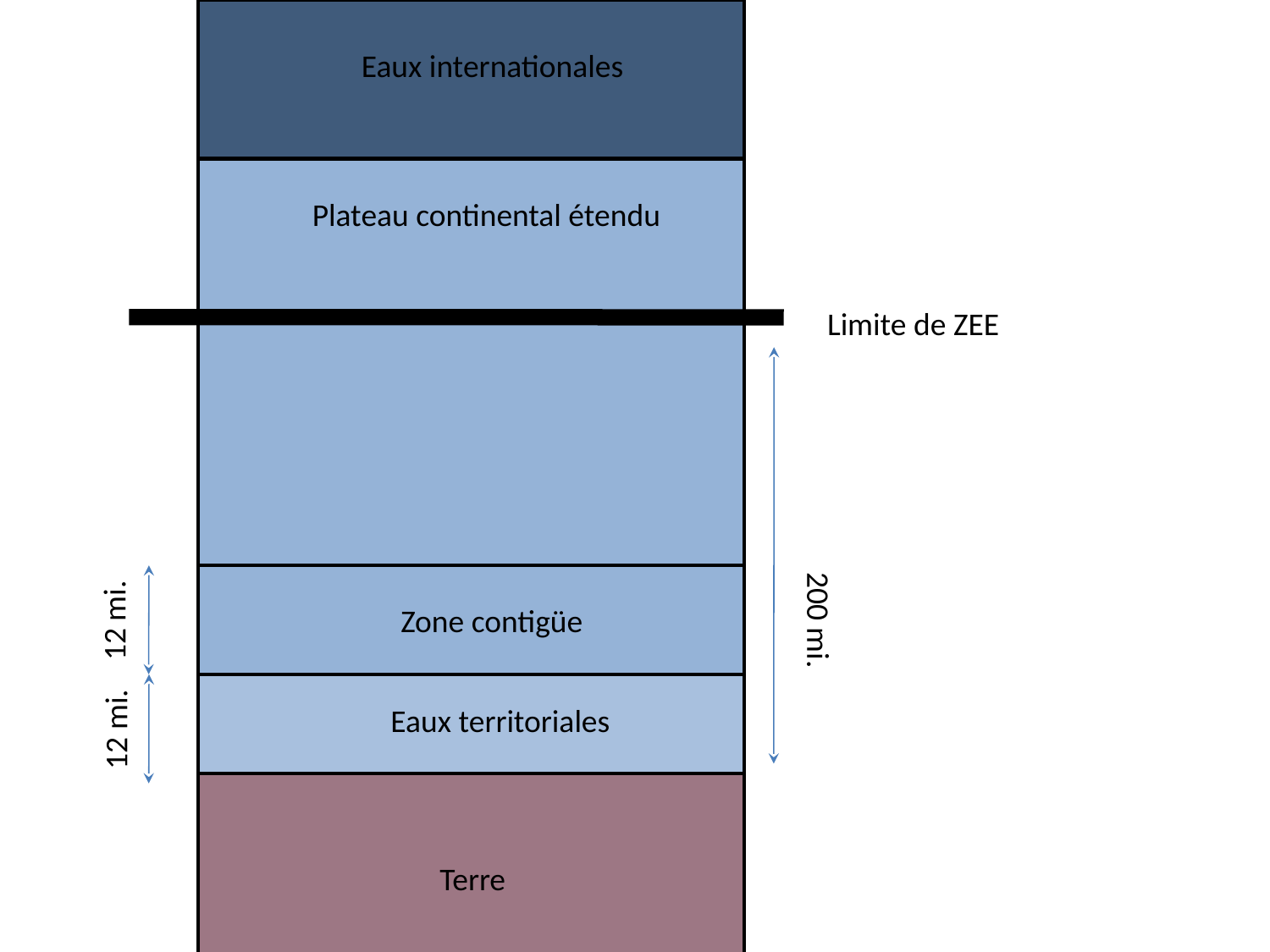

Eaux internationales

Plateau continental étendu
Limite de ZEE

12 mi.
Zone contigüe
200 mi.

Eaux territoriales
12 mi.

Terre